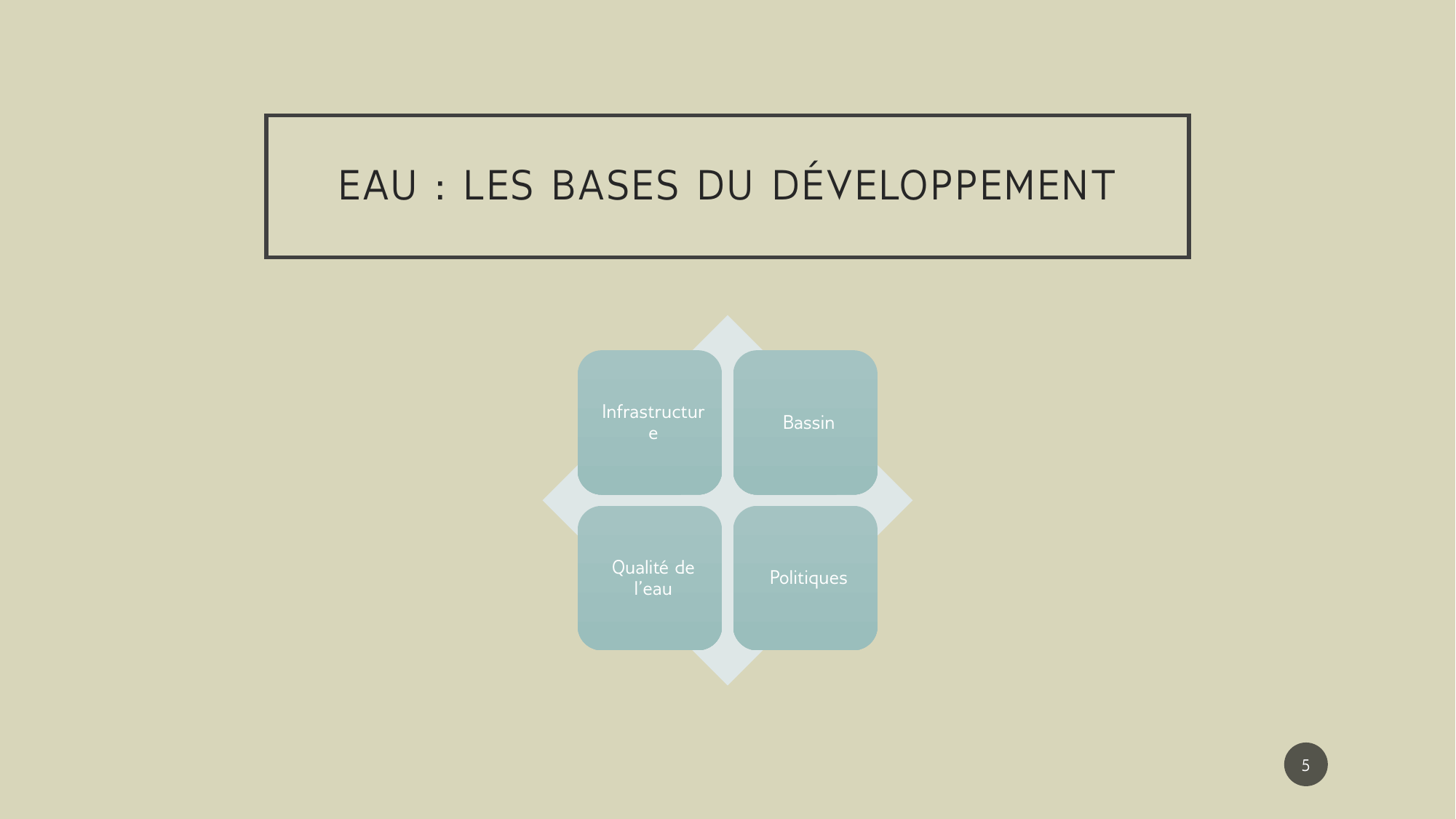

# Eau : les bases du développement
Infrastructure
Bassin
Qualité de l’eau
Politiques
5